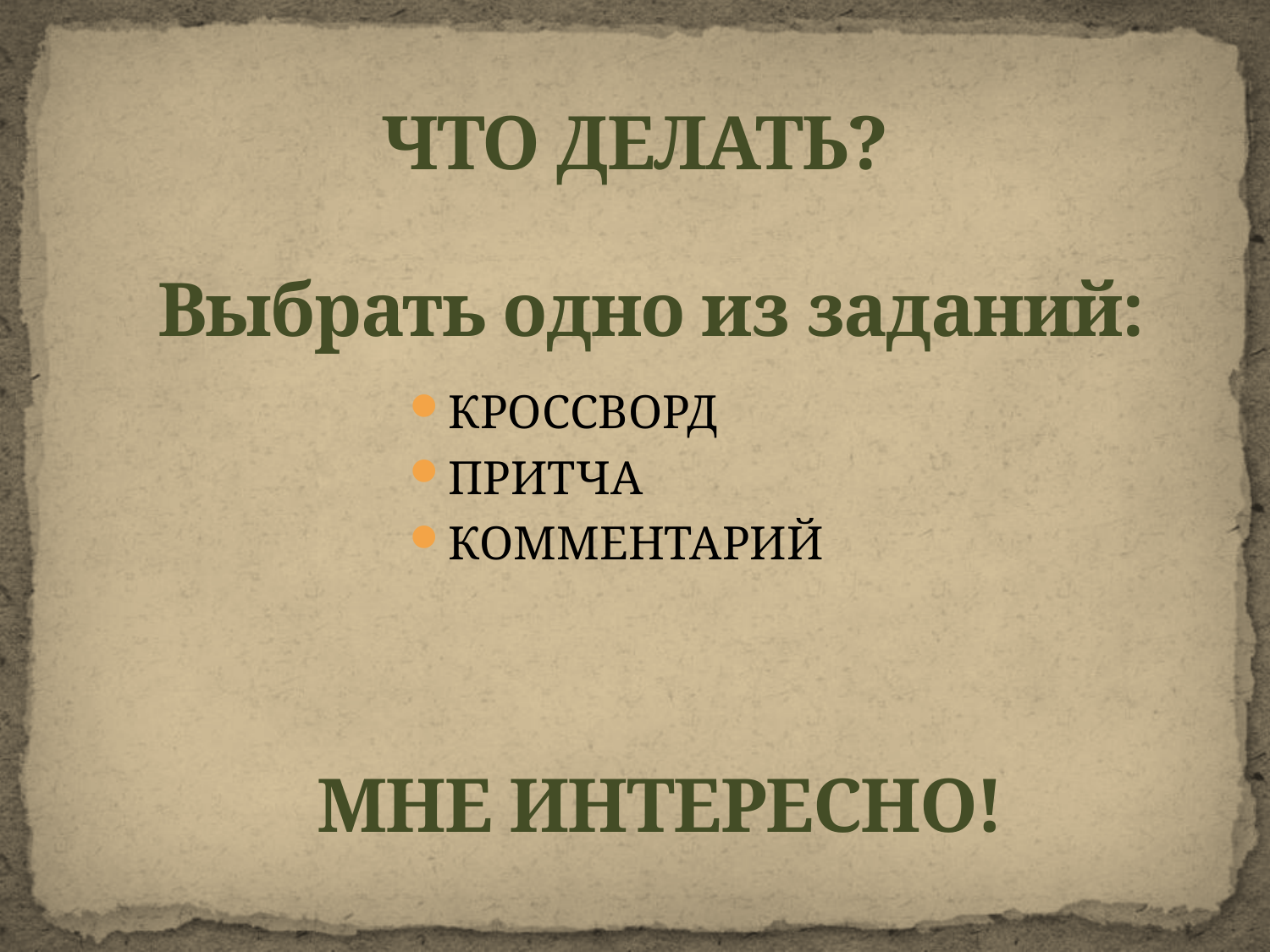

# ЧТО ДЕЛАТЬ?
Выбрать одно из заданий:
КРОССВОРД
ПРИТЧА
КОММЕНТАРИЙ
МНЕ ИНТЕРЕСНО!